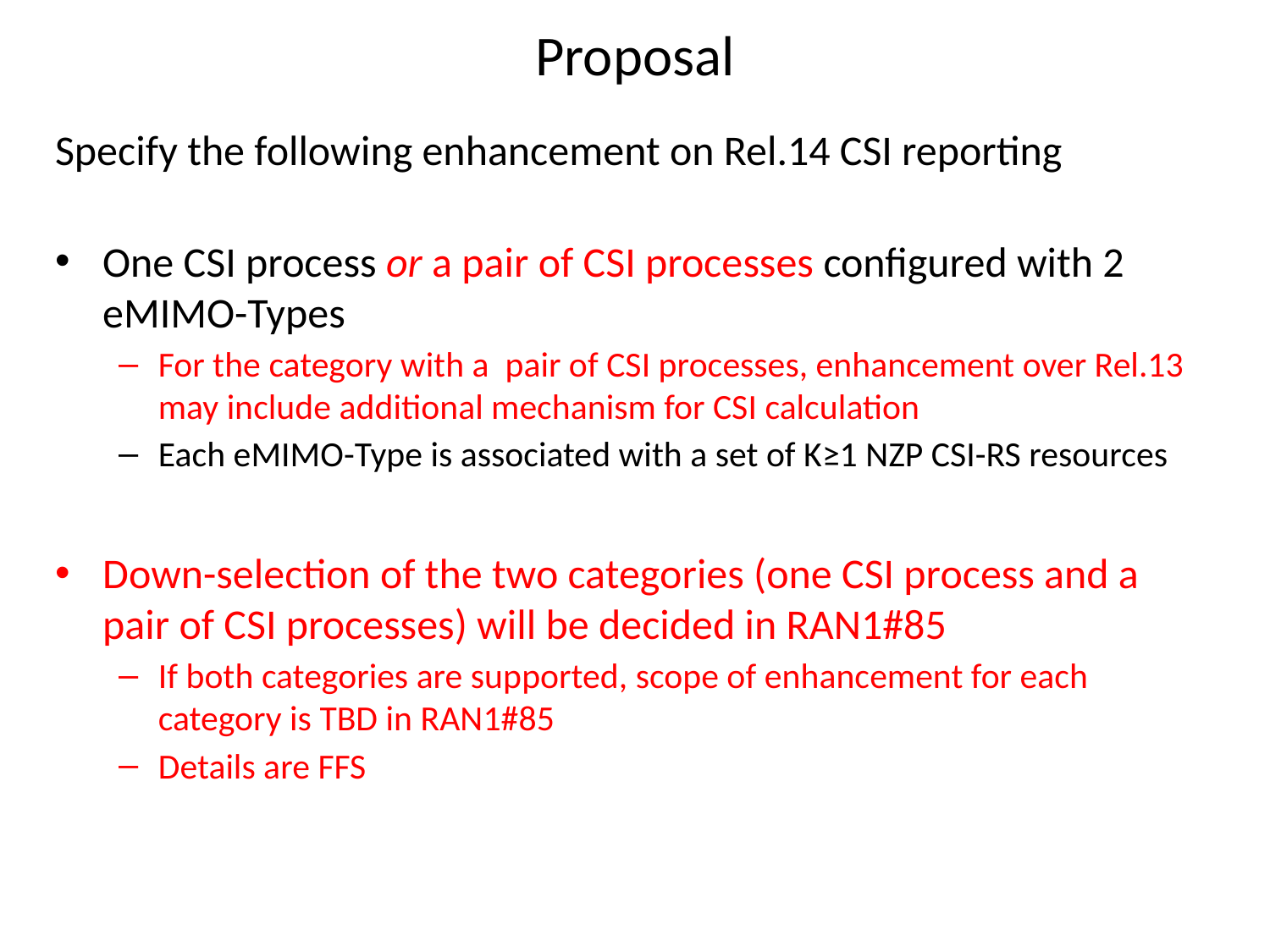

# Proposal
Specify the following enhancement on Rel.14 CSI reporting

One CSI process or a pair of CSI processes configured with 2 eMIMO-Types
For the category with a  pair of CSI processes, enhancement over Rel.13 may include additional mechanism for CSI calculation
Each eMIMO-Type is associated with a set of K≥1 NZP CSI-RS resources

Down-selection of the two categories (one CSI process and a pair of CSI processes) will be decided in RAN1#85
If both categories are supported, scope of enhancement for each category is TBD in RAN1#85
Details are FFS